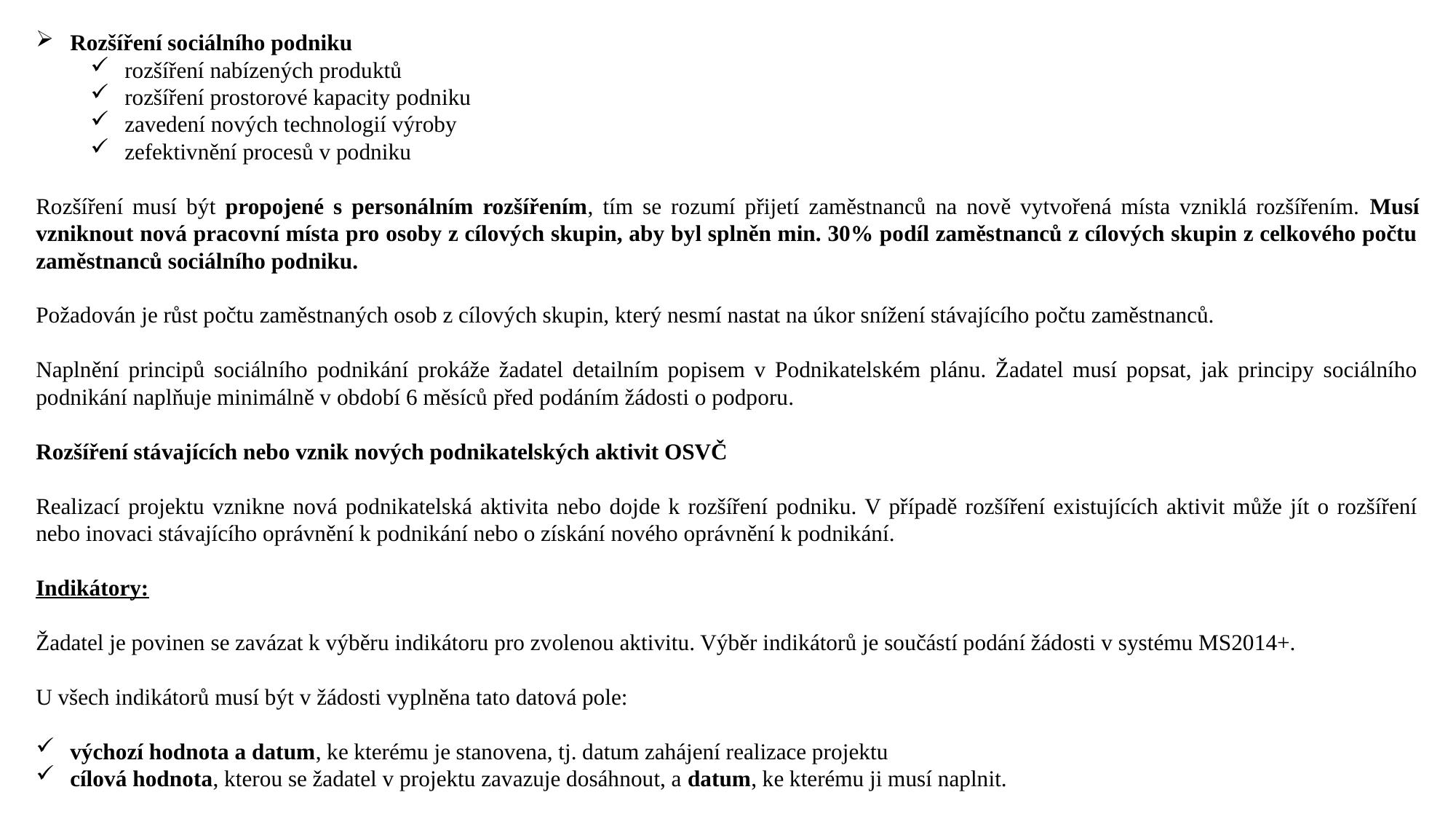

Rozšíření sociálního podniku
rozšíření nabízených produktů
rozšíření prostorové kapacity podniku
zavedení nových technologií výroby
zefektivnění procesů v podniku

Rozšíření musí být propojené s personálním rozšířením, tím se rozumí přijetí zaměstnanců na nově vytvořená místa vzniklá rozšířením. Musí vzniknout nová pracovní místa pro osoby z cílových skupin, aby byl splněn min. 30% podíl zaměstnanců z cílových skupin z celkového počtu zaměstnanců sociálního podniku.

Požadován je růst počtu zaměstnaných osob z cílových skupin, který nesmí nastat na úkor snížení stávajícího počtu zaměstnanců.

Naplnění principů sociálního podnikání prokáže žadatel detailním popisem v Podnikatelském plánu. Žadatel musí popsat, jak principy sociálního podnikání naplňuje minimálně v období 6 měsíců před podáním žádosti o podporu.

Rozšíření stávajících nebo vznik nových podnikatelských aktivit OSVČ

Realizací projektu vznikne nová podnikatelská aktivita nebo dojde k rozšíření podniku. V případě rozšíření existujících aktivit může jít o rozšíření nebo inovaci stávajícího oprávnění k podnikání nebo o získání nového oprávnění k podnikání.

Indikátory:

Žadatel je povinen se zavázat k výběru indikátoru pro zvolenou aktivitu. Výběr indikátorů je součástí podání žádosti v systému MS2014+.

U všech indikátorů musí být v žádosti vyplněna tato datová pole:

výchozí hodnota a datum, ke kterému je stanovena, tj. datum zahájení realizace projektu
cílová hodnota, kterou se žadatel v projektu zavazuje dosáhnout, a datum, ke kterému ji musí naplnit.